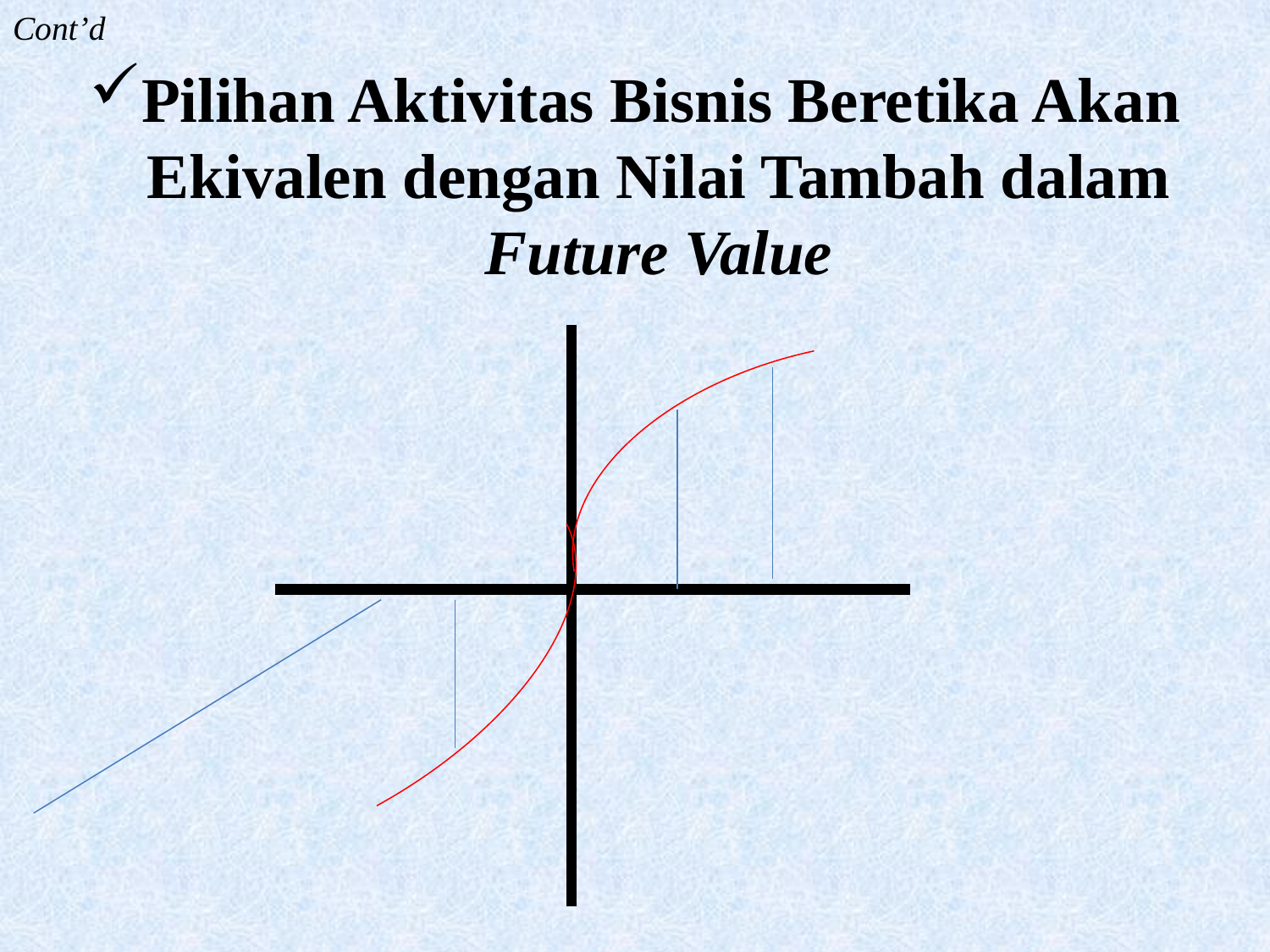

# Cont’d
Pilihan Aktivitas Bisnis Beretika Akan Ekivalen dengan Nilai Tambah dalam Future Value